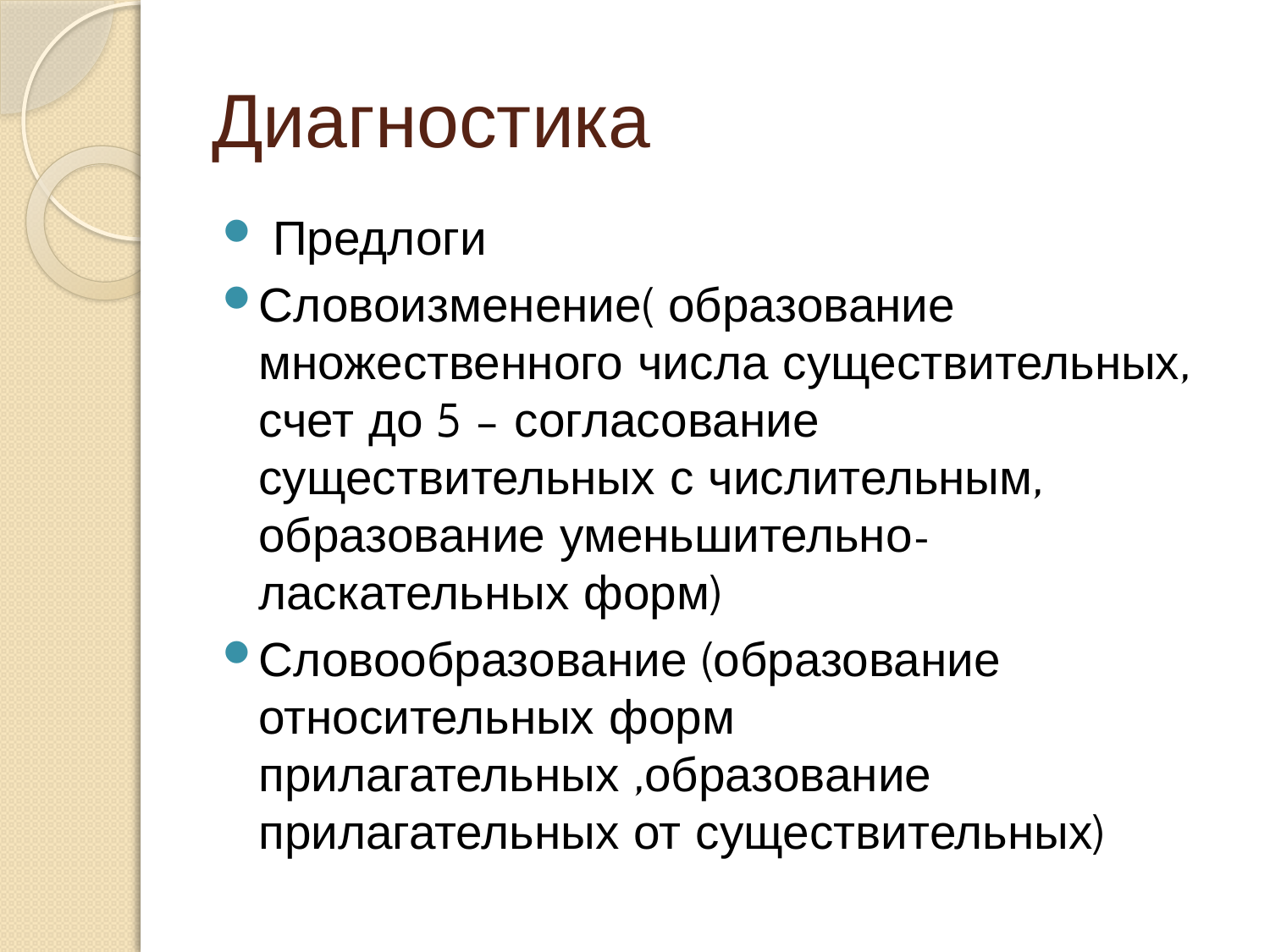

# Диагностика
 Предлоги
Словоизменение( образование множественного числа существительных, счет до 5 – согласование существительных с числительным, образование уменьшительно-ласкательных форм)
Словообразование (образование относительных форм прилагательных ,образование прилагательных от существительных)